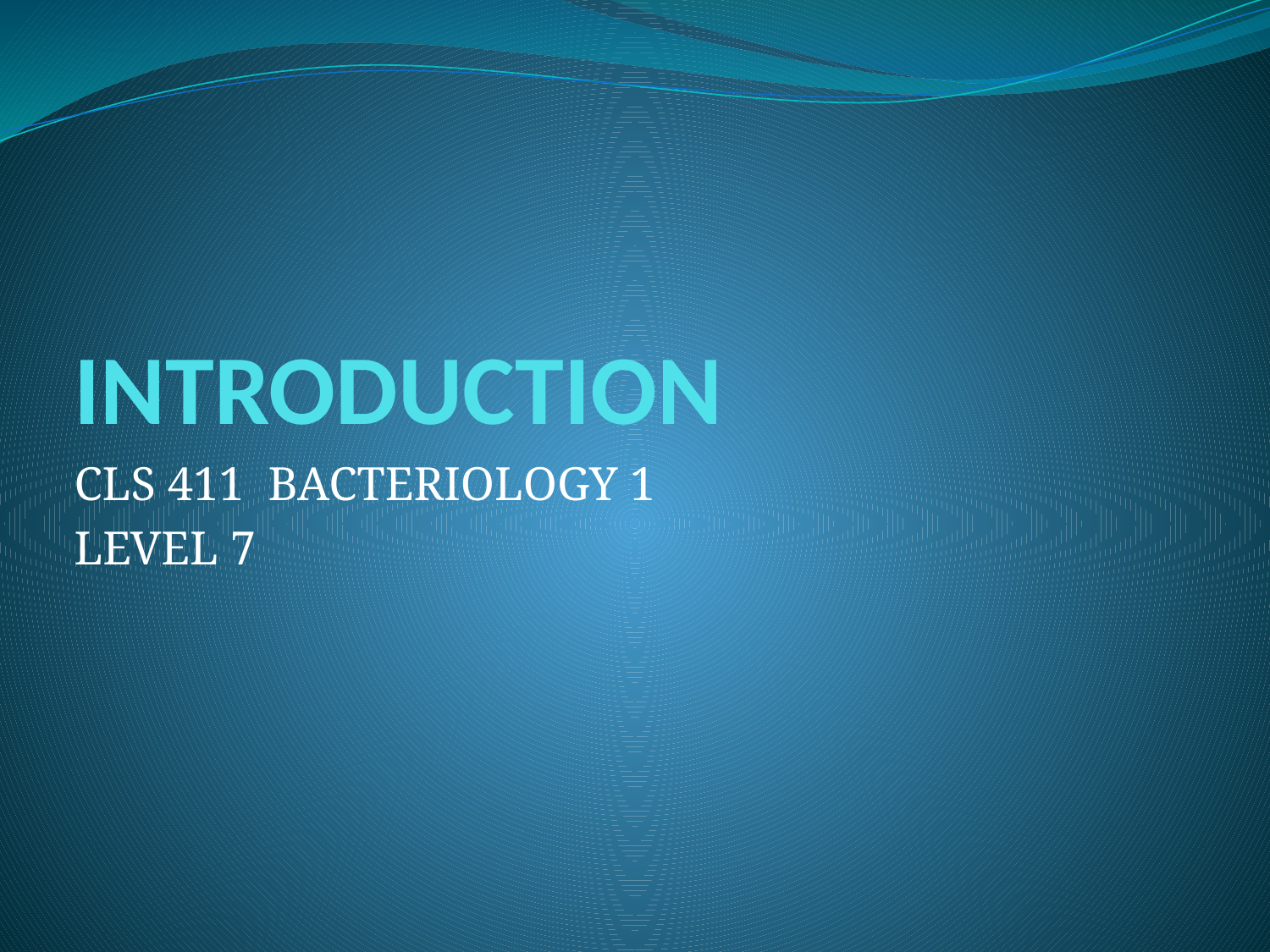

# INTRODUCTION
CLS 411  BACTERIOLOGY 1
LEVEL 7